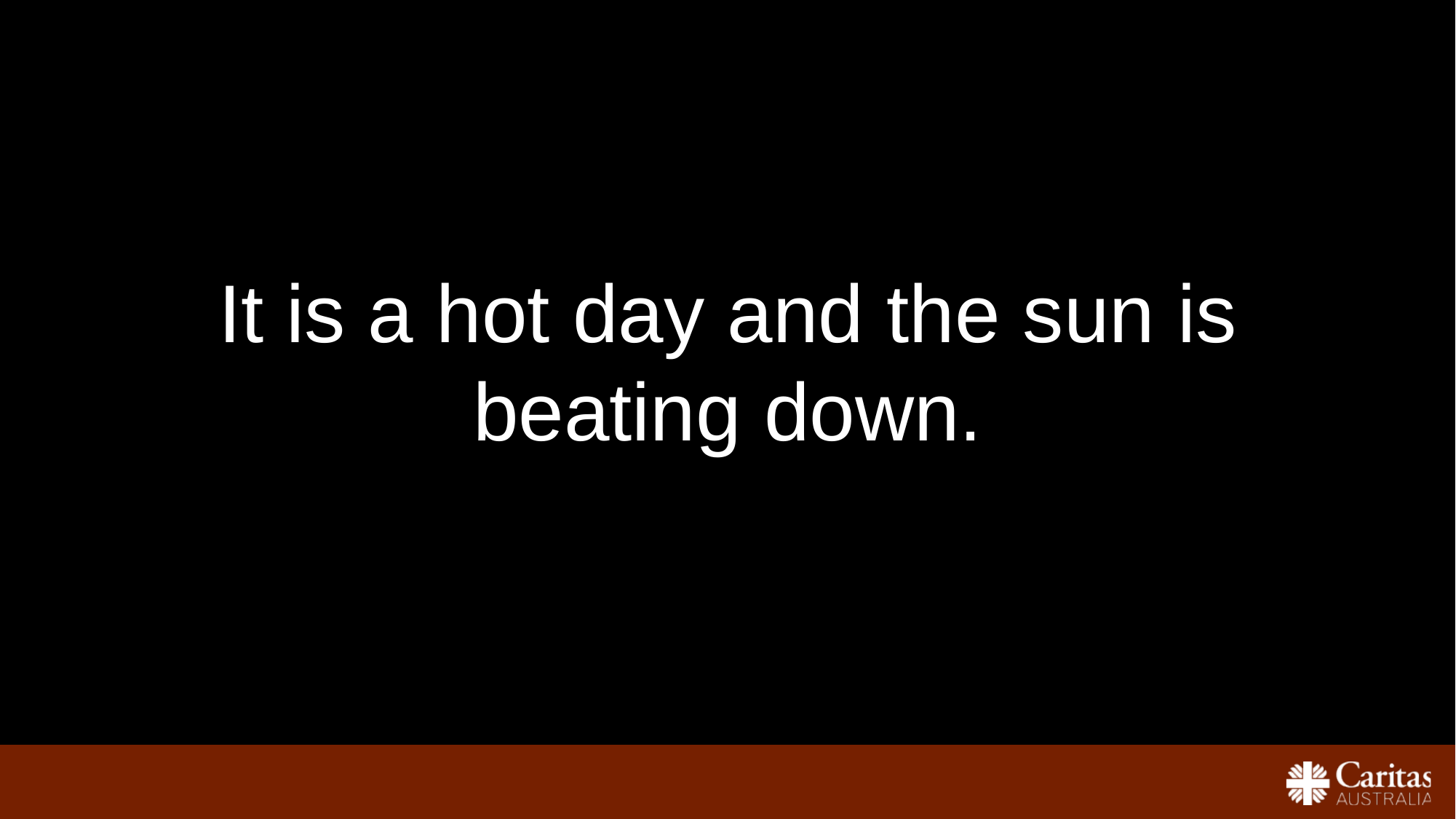

It is a hot day and the sun is beating down.